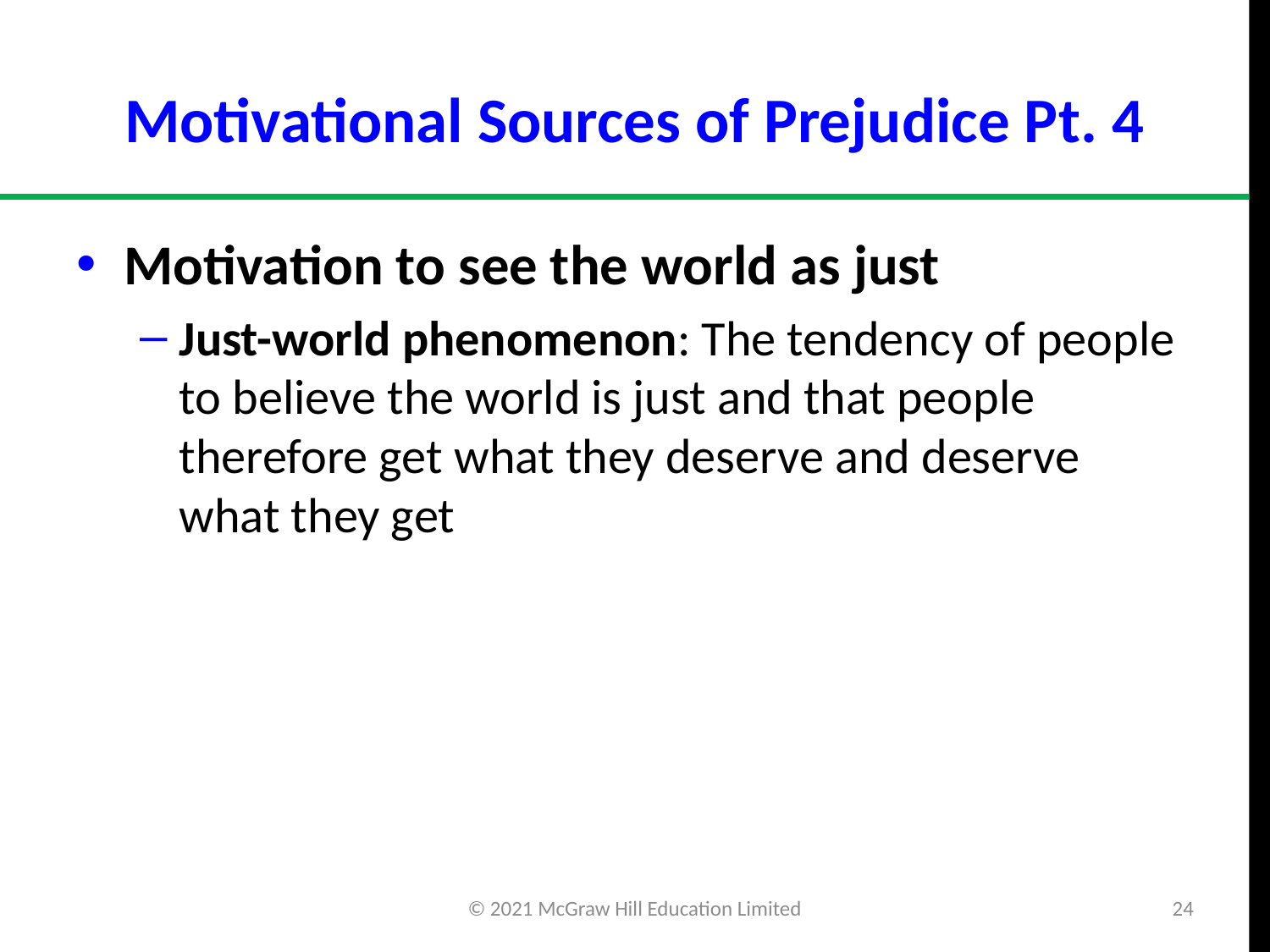

# Motivational Sources of Prejudice Pt. 4
Motivation to see the world as just
Just-world phenomenon: The tendency of people to believe the world is just and that people therefore get what they deserve and deserve what they get

© 2021 McGraw Hill Education Limited
24